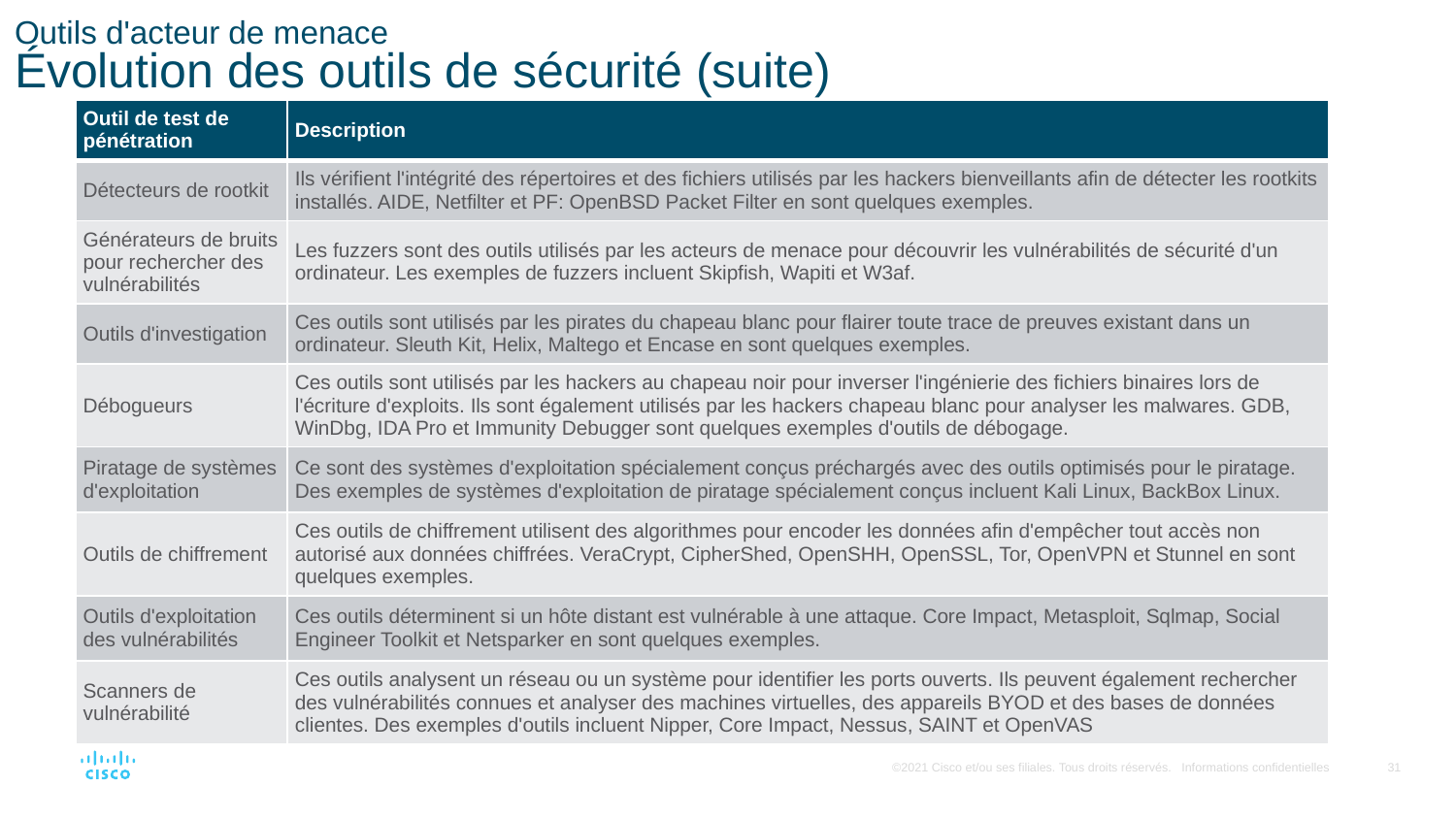

# Outils d'acteur de menace Évolution des outils de sécurité (suite)
| Outil de test de pénétration | Description |
| --- | --- |
| Détecteurs de rootkit | Ils vérifient l'intégrité des répertoires et des fichiers utilisés par les hackers bienveillants afin de détecter les rootkits installés. AIDE, Netfilter et PF: OpenBSD Packet Filter en sont quelques exemples. |
| Générateurs de bruits pour rechercher des vulnérabilités | Les fuzzers sont des outils utilisés par les acteurs de menace pour découvrir les vulnérabilités de sécurité d'un ordinateur. Les exemples de fuzzers incluent Skipfish, Wapiti et W3af. |
| Outils d'investigation | Ces outils sont utilisés par les pirates du chapeau blanc pour flairer toute trace de preuves existant dans un ordinateur. Sleuth Kit, Helix, Maltego et Encase en sont quelques exemples. |
| Débogueurs | Ces outils sont utilisés par les hackers au chapeau noir pour inverser l'ingénierie des fichiers binaires lors de l'écriture d'exploits. Ils sont également utilisés par les hackers chapeau blanc pour analyser les malwares. GDB, WinDbg, IDA Pro et Immunity Debugger sont quelques exemples d'outils de débogage. |
| Piratage de systèmes d'exploitation | Ce sont des systèmes d'exploitation spécialement conçus préchargés avec des outils optimisés pour le piratage. Des exemples de systèmes d'exploitation de piratage spécialement conçus incluent Kali Linux, BackBox Linux. |
| Outils de chiffrement | Ces outils de chiffrement utilisent des algorithmes pour encoder les données afin d'empêcher tout accès non autorisé aux données chiffrées. VeraCrypt, CipherShed, OpenSHH, OpenSSL, Tor, OpenVPN et Stunnel en sont quelques exemples. |
| Outils d'exploitation des vulnérabilités | Ces outils déterminent si un hôte distant est vulnérable à une attaque. Core Impact, Metasploit, Sqlmap, Social Engineer Toolkit et Netsparker en sont quelques exemples. |
| Scanners de vulnérabilité | Ces outils analysent un réseau ou un système pour identifier les ports ouverts. Ils peuvent également rechercher des vulnérabilités connues et analyser des machines virtuelles, des appareils BYOD et des bases de données clientes. Des exemples d'outils incluent Nipper, Core Impact, Nessus, SAINT et OpenVAS |